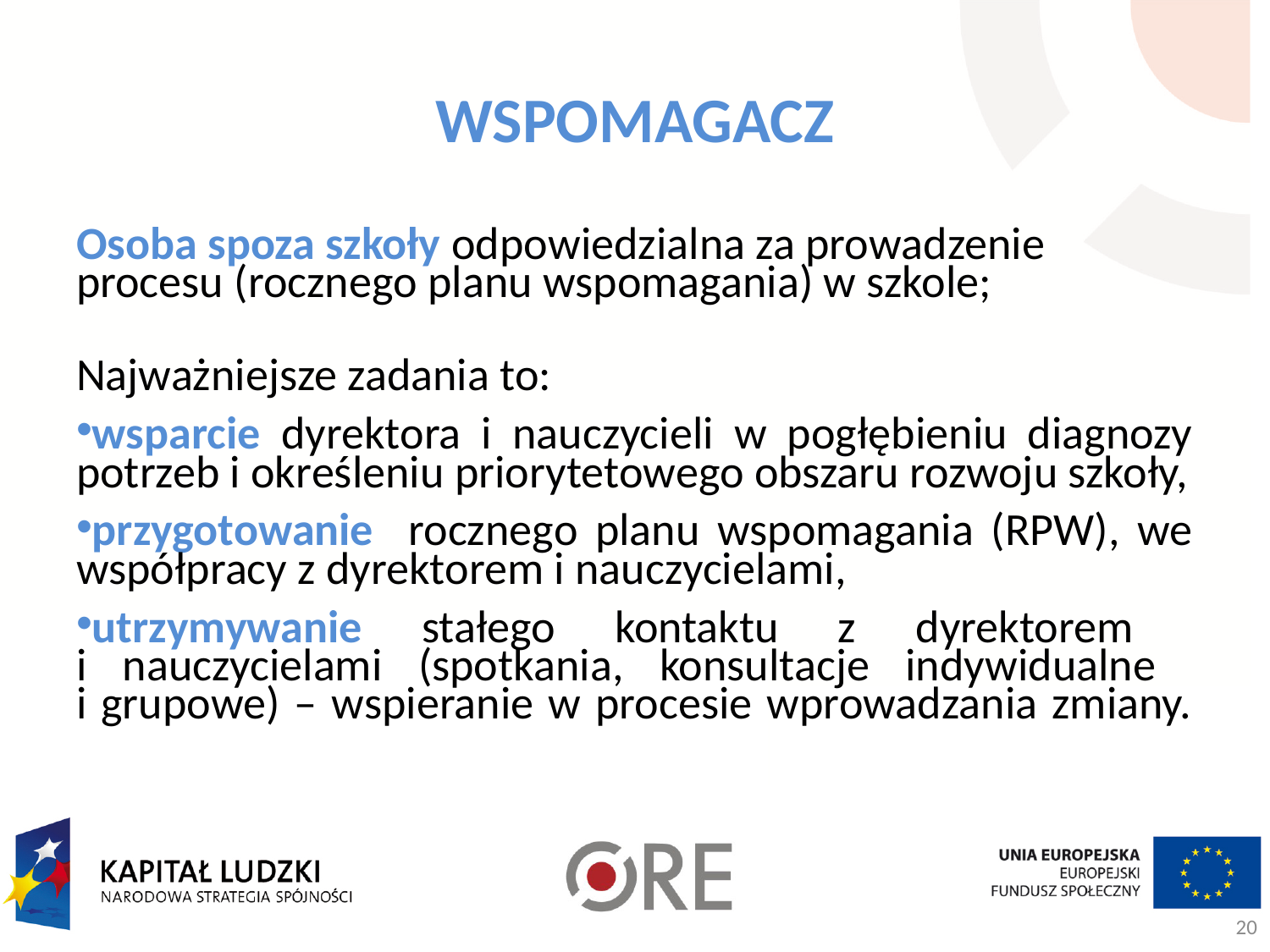

WSPOMAGACZ
Osoba spoza szkoły odpowiedzialna za prowadzenie procesu (rocznego planu wspomagania) w szkole;

Najważniejsze zadania to:
wsparcie dyrektora i nauczycieli w pogłębieniu diagnozy potrzeb i określeniu priorytetowego obszaru rozwoju szkoły,
przygotowanie  rocznego planu wspomagania (RPW), we współpracy z dyrektorem i nauczycielami,
utrzymywanie stałego kontaktu z dyrektorem
i nauczycielami (spotkania, konsultacje indywidualne
i grupowe) – wspieranie w procesie wprowadzania zmiany.
20